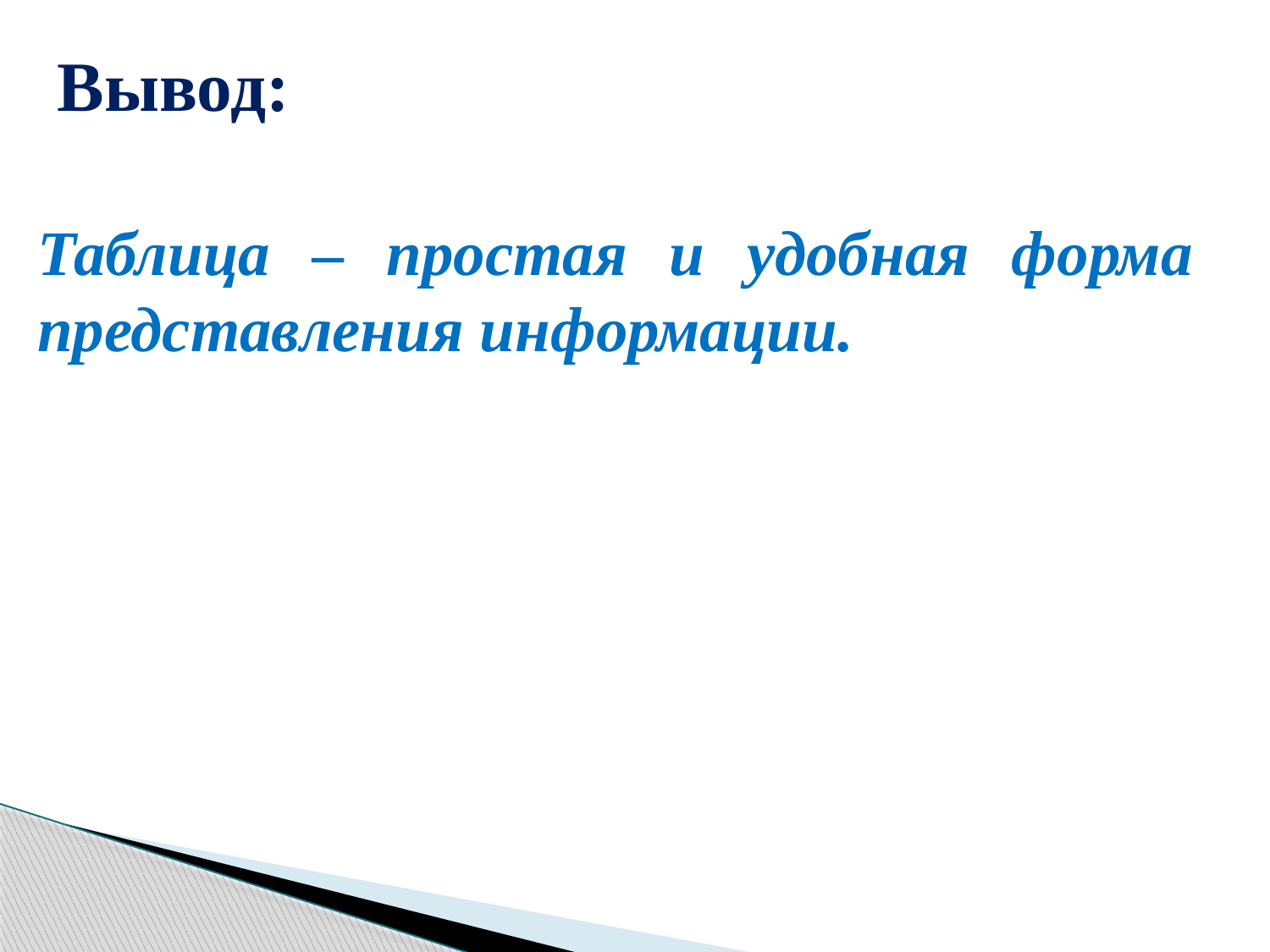

# Вывод:
Таблица – простая и удобная форма представления информации.